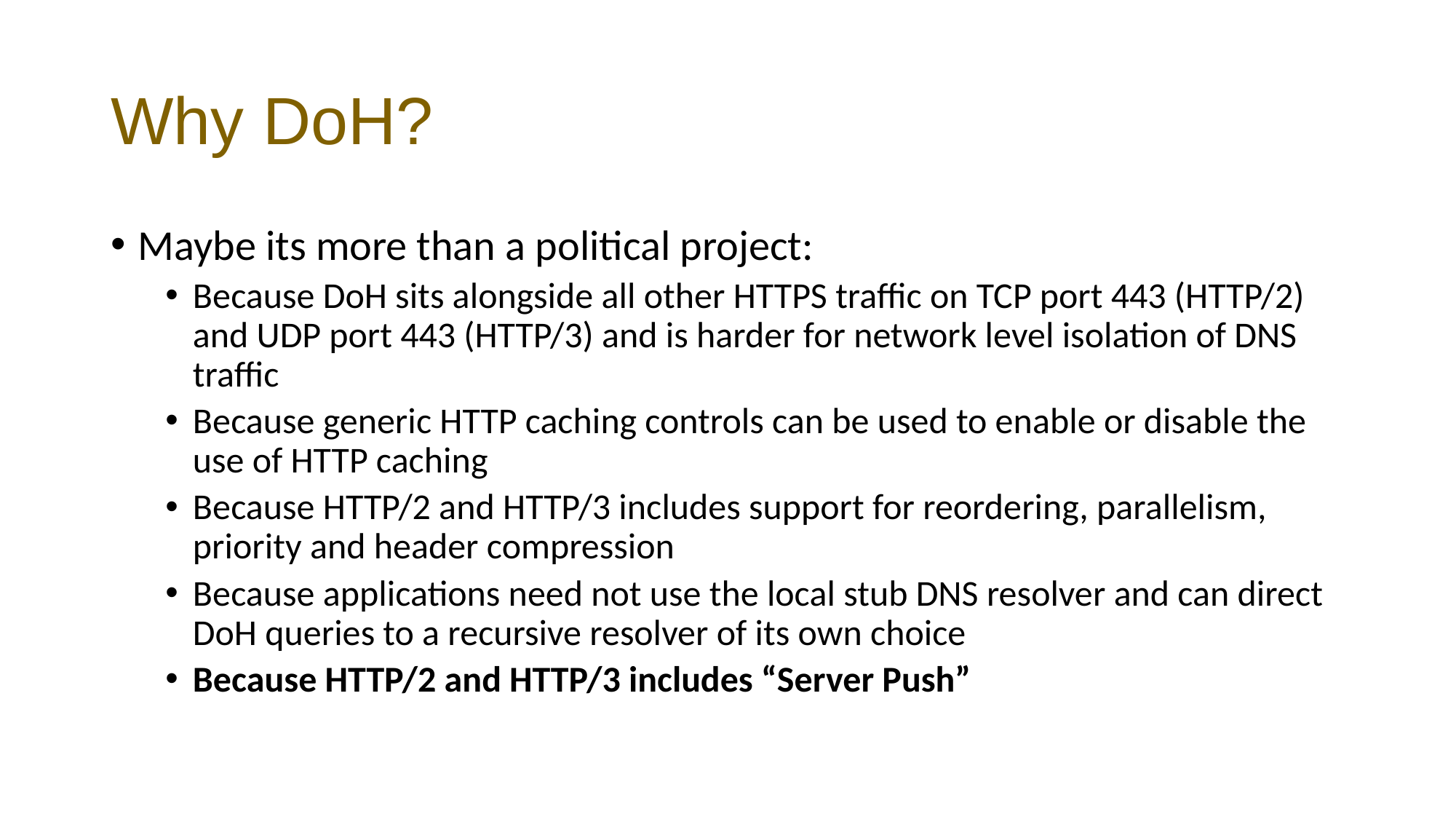

# Why DoH?
Maybe its more than a political project:
Because DoH sits alongside all other HTTPS traffic on TCP port 443 (HTTP/2) and UDP port 443 (HTTP/3) and is harder for network level isolation of DNS traffic
Because generic HTTP caching controls can be used to enable or disable the use of HTTP caching
Because HTTP/2 and HTTP/3 includes support for reordering, parallelism, priority and header compression
Because applications need not use the local stub DNS resolver and can direct DoH queries to a recursive resolver of its own choice
Because HTTP/2 and HTTP/3 includes “Server Push”